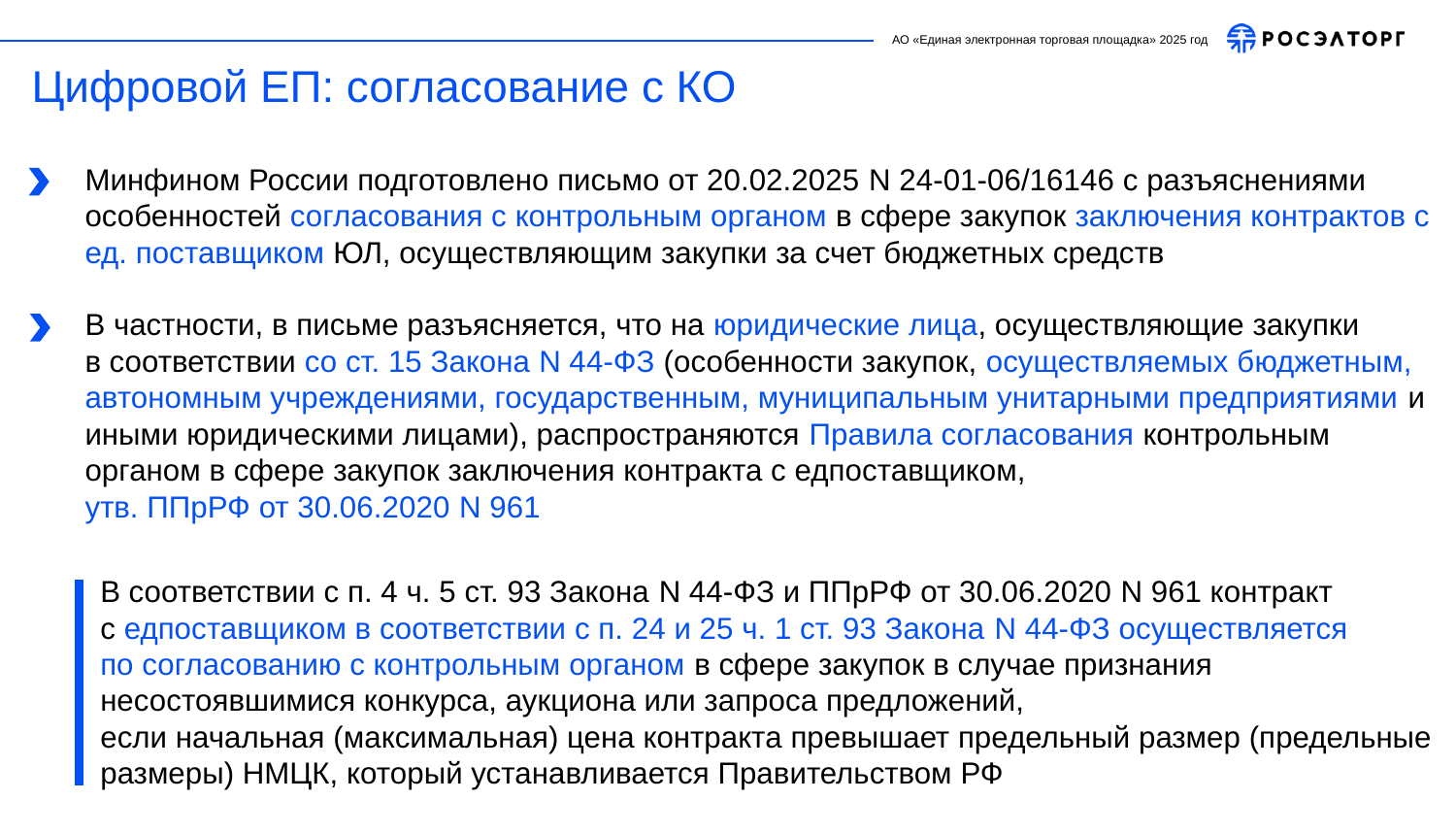

Цифровой ЕП: согласование с КО
Минфином России подготовлено письмо от 20.02.2025 N 24-01-06/16146 с разъяснениями особенностей согласования с контрольным органом в сфере закупок заключения контрактов с ед. поставщиком ЮЛ, осуществляющим закупки за счет бюджетных средств

В частности, в письме разъясняется, что на юридические лица, осуществляющие закупки
в соответствии со ст. 15 Закона N 44-ФЗ (особенности закупок, осуществляемых бюджетным, автономным учреждениями, государственным, муниципальным унитарными предприятиями и иными юридическими лицами), распространяются Правила согласования контрольным органом в сфере закупок заключения контракта с едпоставщиком,
утв. ППрРФ от 30.06.2020 N 961

В соответствии с п. 4 ч. 5 ст. 93 Закона N 44-ФЗ и ППрРФ от 30.06.2020 N 961 контракт
с едпоставщиком в соответствии с п. 24 и 25 ч. 1 ст. 93 Закона N 44-ФЗ осуществляется
по согласованию с контрольным органом в сфере закупок в случае признания несостоявшимися конкурса, аукциона или запроса предложений,
если начальная (максимальная) цена контракта превышает предельный размер (предельные размеры) НМЦК, который устанавливается Правительством РФ